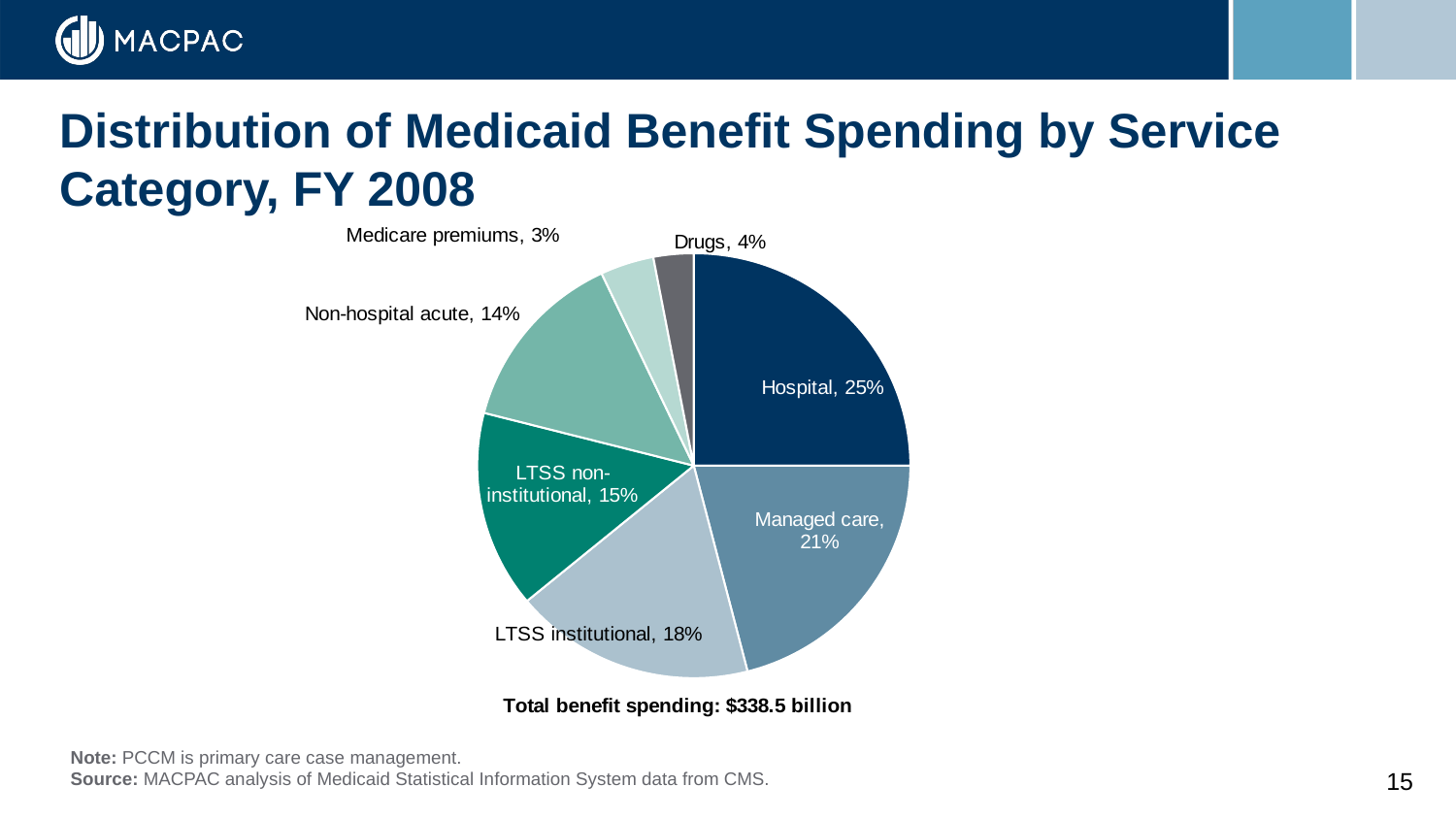

# Distribution of Medicaid Benefit Spending by Service Category, FY 2008

### Chart: Total benefit spending: $338.5 billion

| Category | Total:
$338.5 billion |
|---|---|
| Hospital | 0.25 |
| Managed care | 0.21 |
| LTSS institutional | 0.18 |
| LTSS non-institutional | 0.15 |
| Non-hospital acute | 0.14 |
| Drugs | 0.04 |
| Medicare premiums | 0.03 |
Note: PCCM is primary care case management.
Source: MACPAC analysis of Medicaid Statistical Information System data from CMS.
15